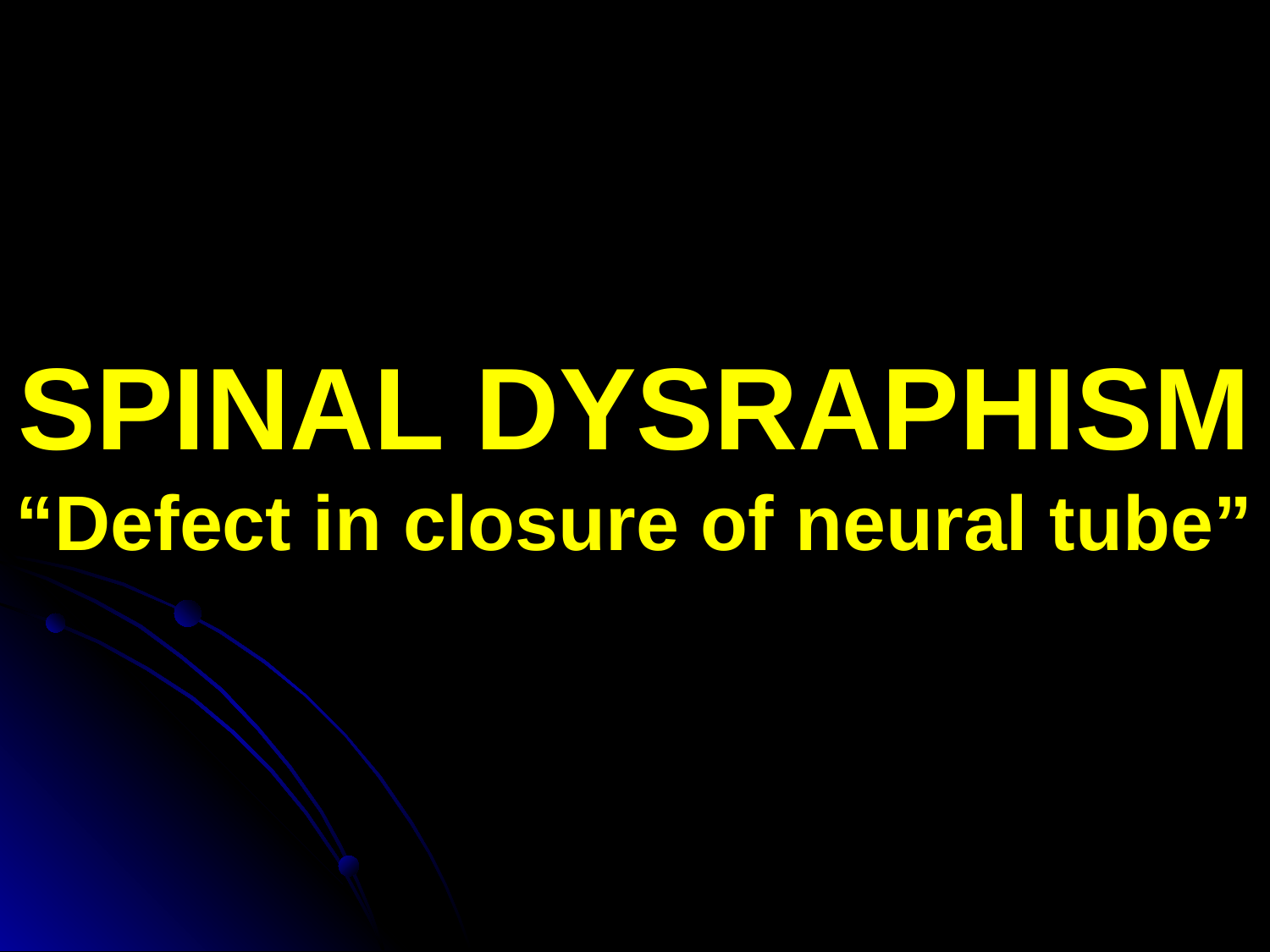

# SPINAL DYSRAPHISM “Defect in closure of neural tube”